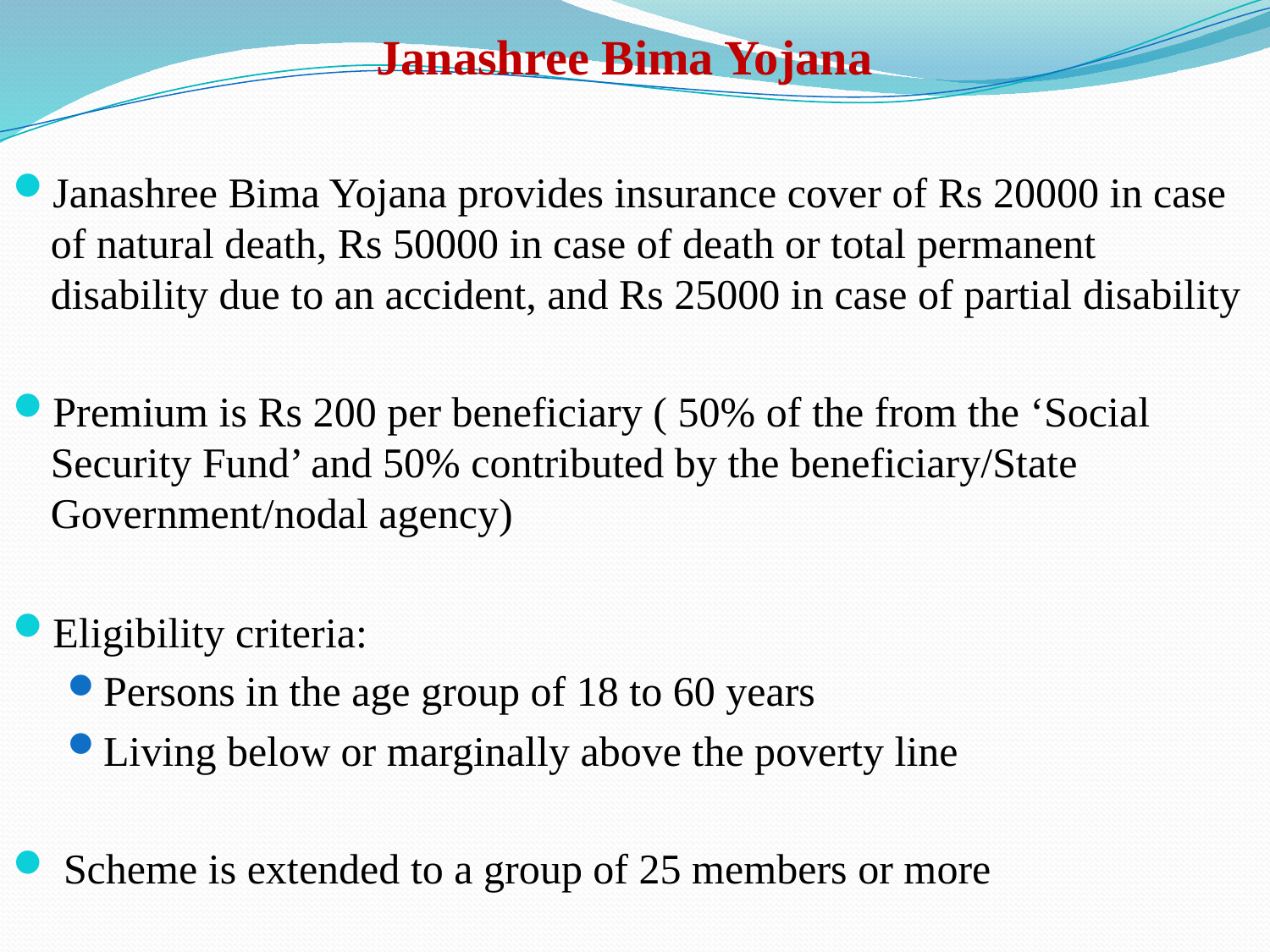

# Janashree Bima Yojana
Janashree Bima Yojana provides insurance cover of Rs 20000 in case of natural death, Rs 50000 in case of death or total permanent disability due to an accident, and Rs 25000 in case of partial disability

Premium is Rs 200 per beneficiary ( 50% of the from the ‘Social Security Fund’ and 50% contributed by the beneficiary/State Government/nodal agency)

Eligibility criteria:
Persons in the age group of 18 to 60 years
Living below or marginally above the poverty line

 Scheme is extended to a group of 25 members or more